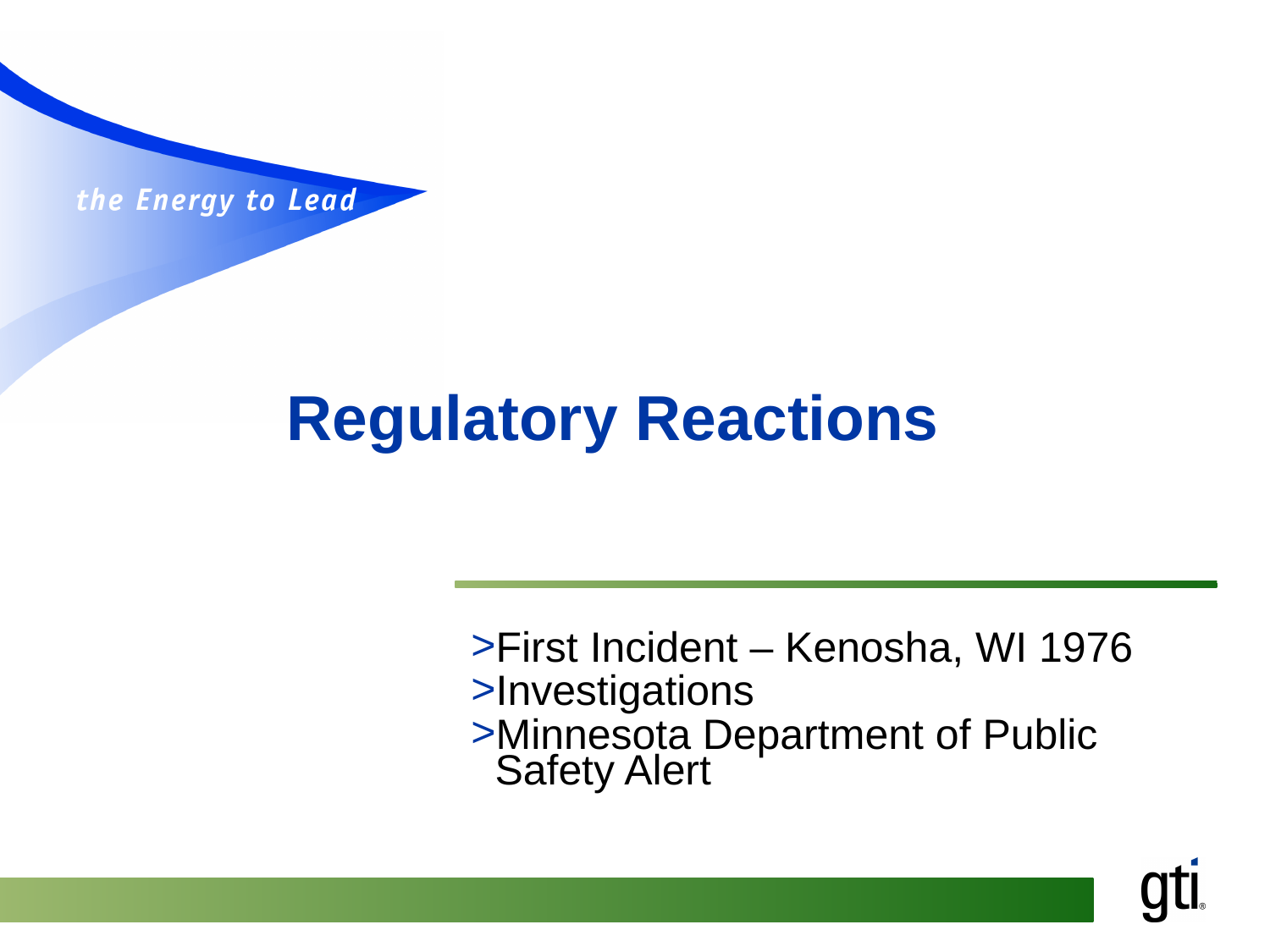

# Regulatory Reactions
First Incident – Kenosha, WI 1976
Investigations
Minnesota Department of Public Safety Alert